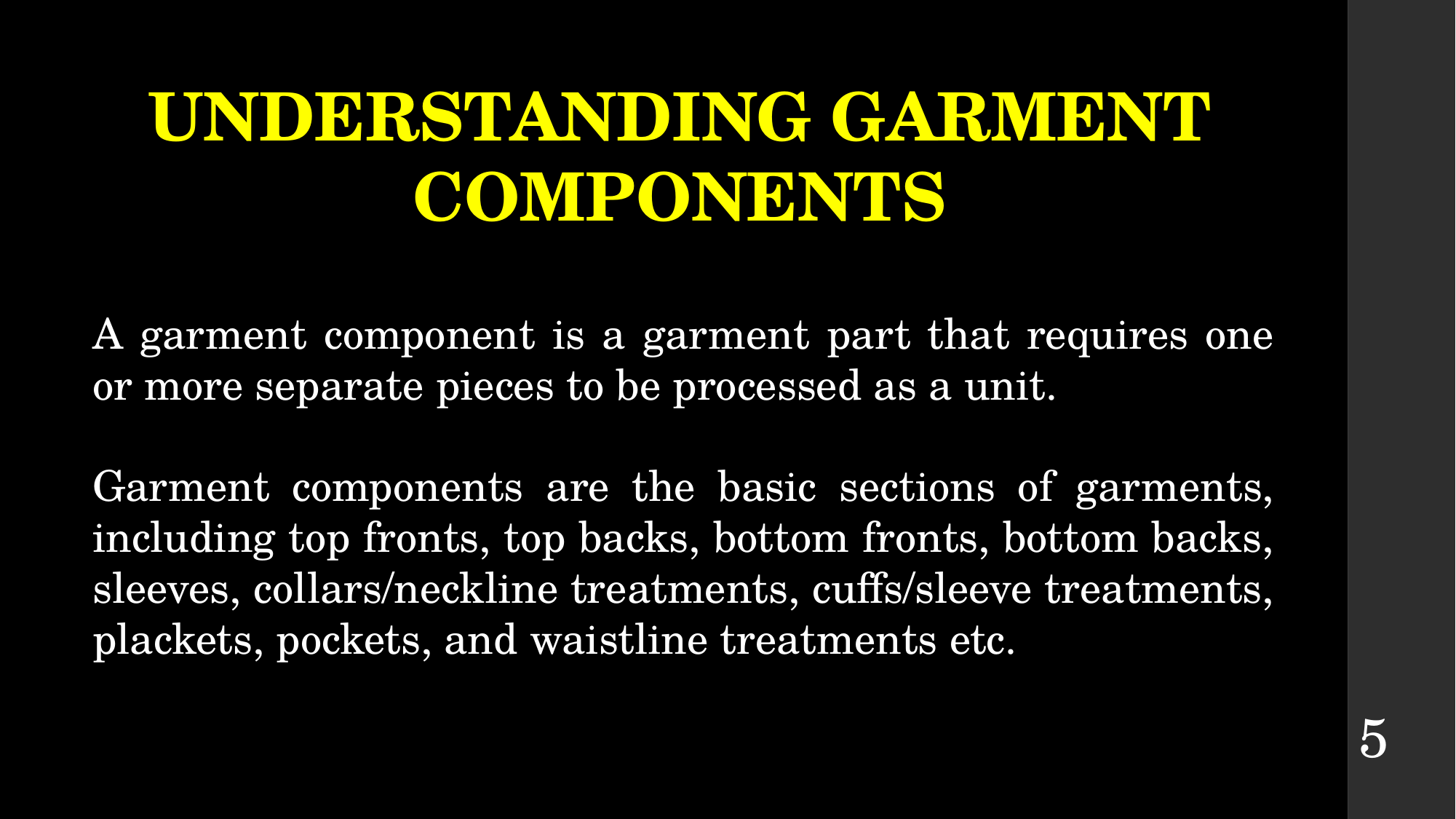

# UNDERSTANDING GARMENT COMPONENTS
A garment component is a garment part that requires one or more separate pieces to be processed as a unit.

Garment components are the basic sections of garments, including top fronts, top backs, bottom fronts, bottom backs, sleeves, collars/neckline treatments, cuffs/sleeve treatments, plackets, pockets, and waistline treatments etc.
5